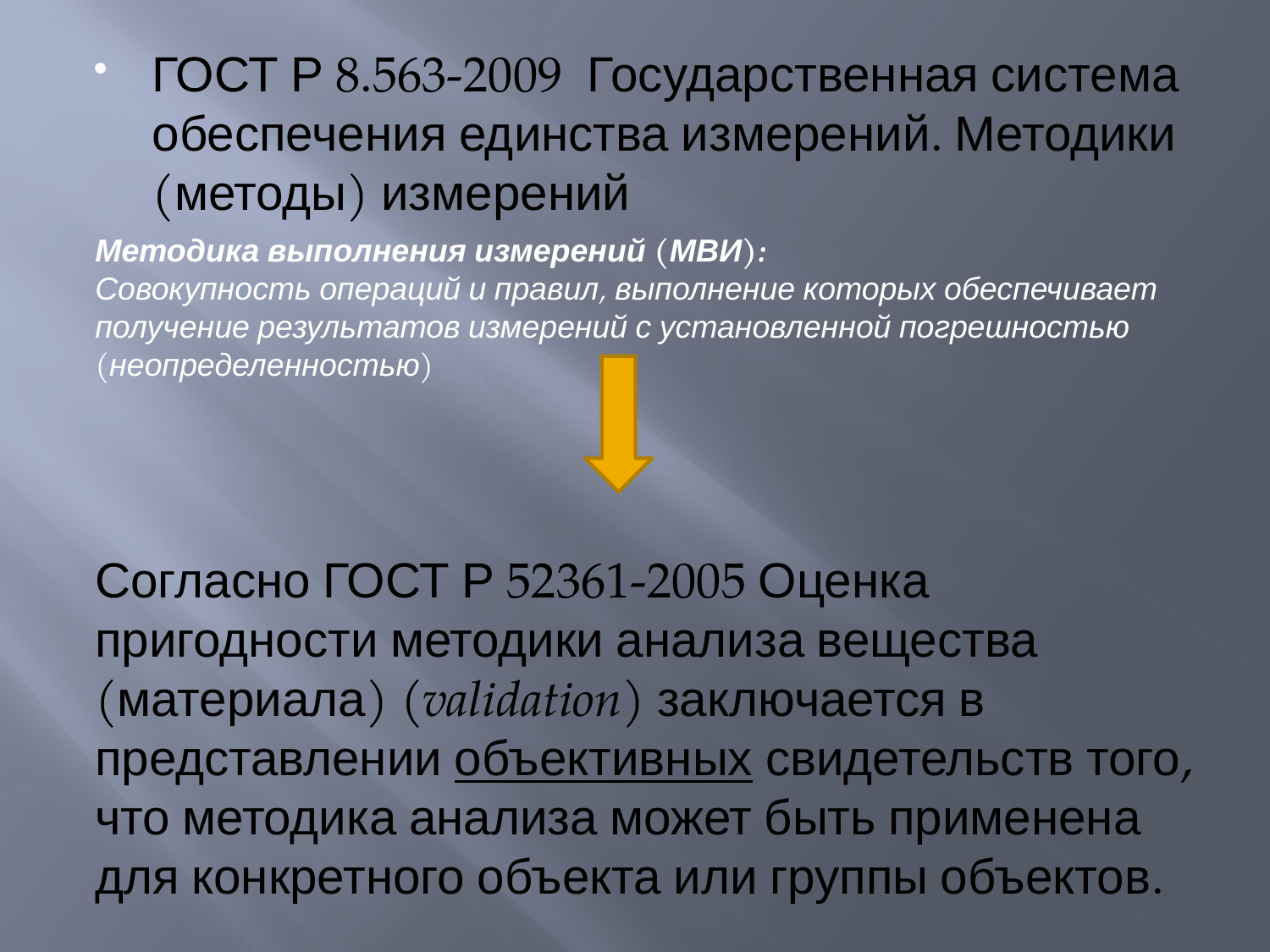

ГОСТ Р 8.563-2009  Государственная система обеспечения единства измерений. Методики (методы) измерений
Методика выполнения измерений (МВИ):
Совокупность операций и правил, выполнение которых обеспечивает получение результатов измерений с установленной погрешностью (неопределенностью)
Согласно ГОСТ Р 52361-2005 Оценка пригодности методики анализа вещества (материала) (validation) заключается в представлении объективных свидетельств того, что методика анализа может быть применена для конкретного объекта или группы объектов.